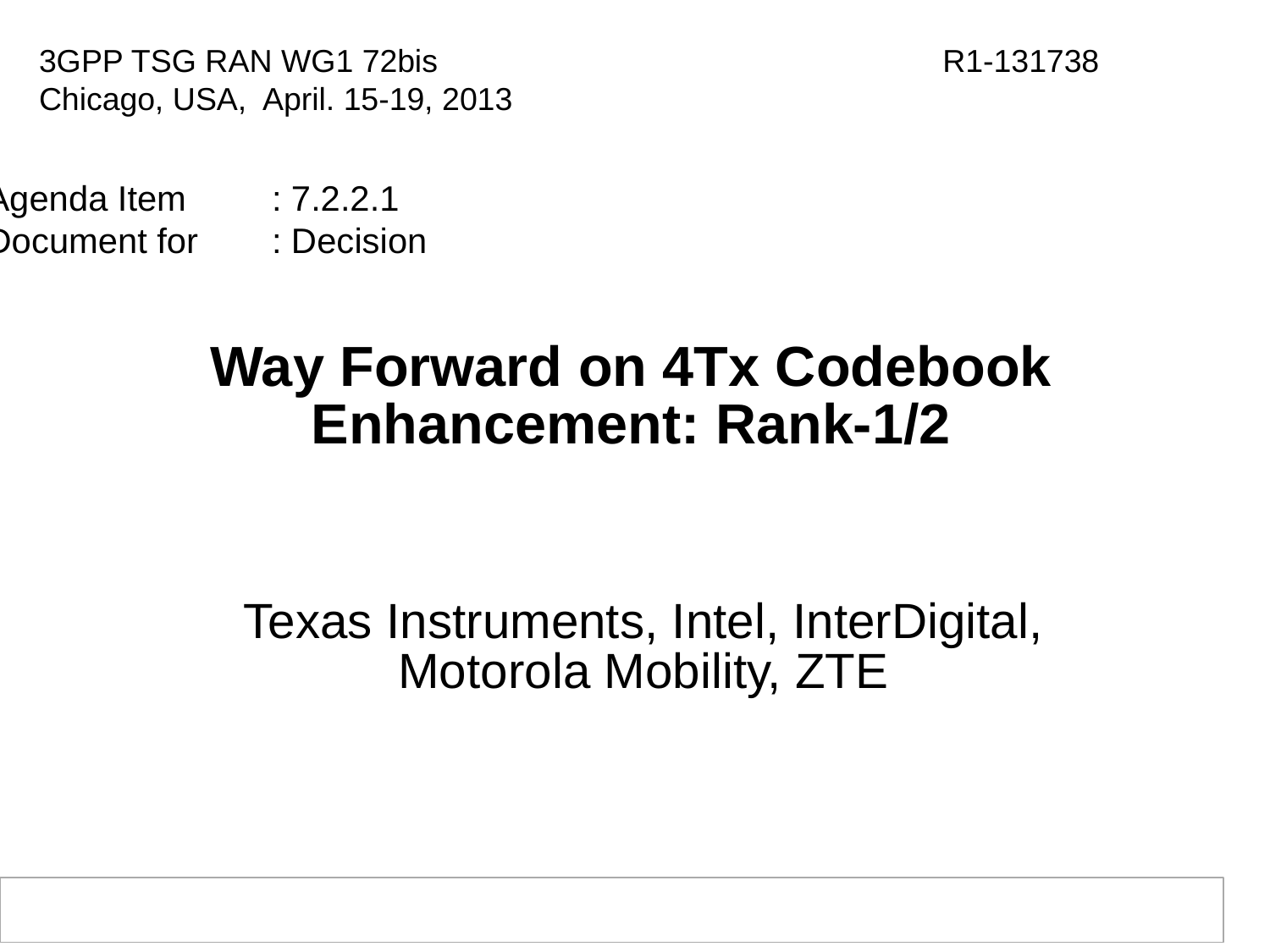

3GPP TSG RAN WG1 72bis    			                R1-131738
Chicago, USA,  April. 15-19, 2013
Agenda Item	: 7.2.2.1
Document for	: Decision
# Way Forward on 4Tx Codebook Enhancement: Rank-1/2
Texas Instruments, Intel, InterDigital,
Motorola Mobility, ZTE